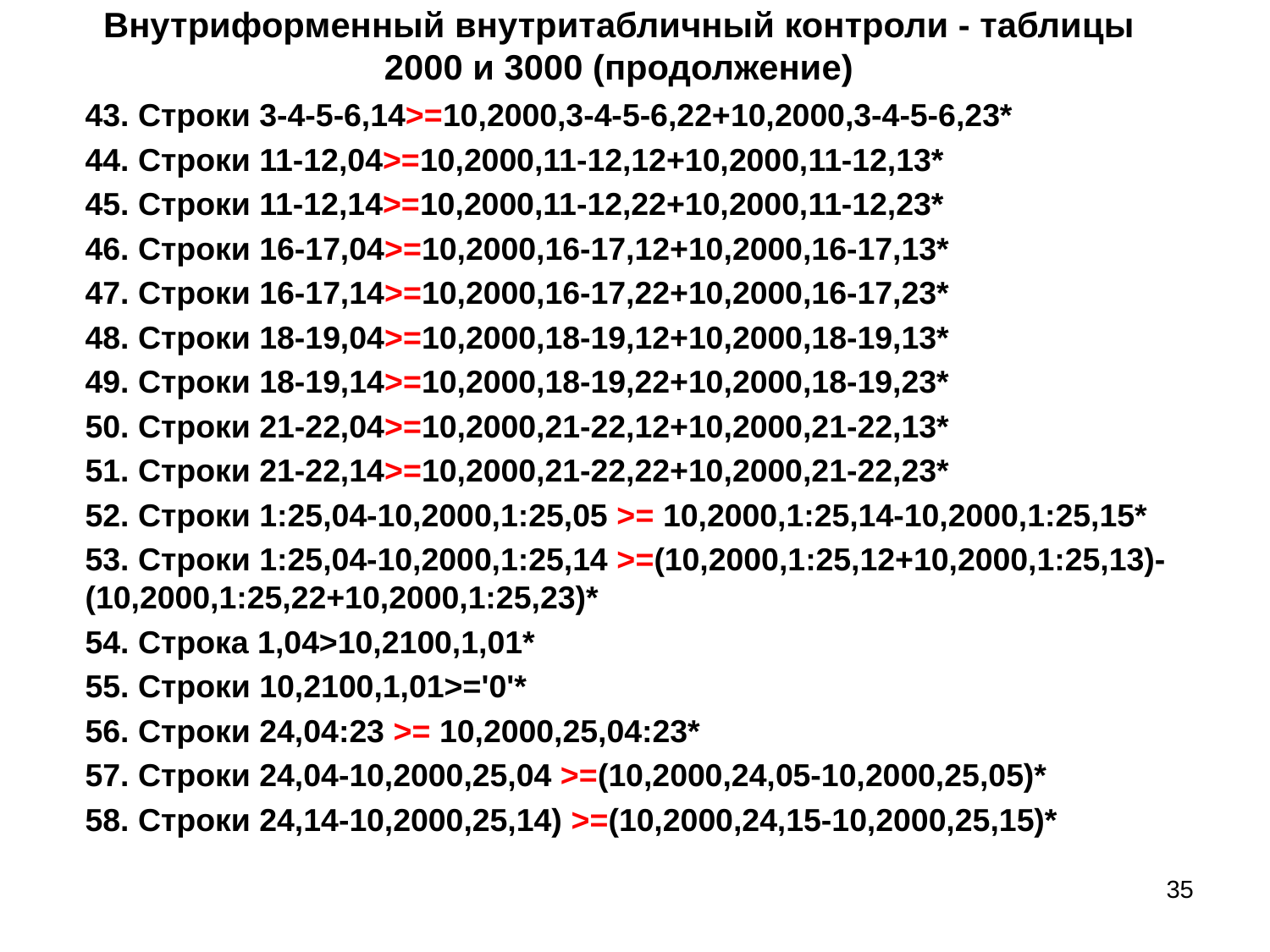

# Внутриформенный внутритабличный контроли - таблицы 2000 и 3000 (продолжение)
43. Строки 3-4-5-6,14>=10,2000,3-4-5-6,22+10,2000,3-4-5-6,23*
44. Строки 11-12,04>=10,2000,11-12,12+10,2000,11-12,13*
45. Строки 11-12,14>=10,2000,11-12,22+10,2000,11-12,23*
46. Строки 16-17,04>=10,2000,16-17,12+10,2000,16-17,13*
47. Строки 16-17,14>=10,2000,16-17,22+10,2000,16-17,23*
48. Строки 18-19,04>=10,2000,18-19,12+10,2000,18-19,13*
49. Строки 18-19,14>=10,2000,18-19,22+10,2000,18-19,23*
50. Строки 21-22,04>=10,2000,21-22,12+10,2000,21-22,13*
51. Строки 21-22,14>=10,2000,21-22,22+10,2000,21-22,23*
52. Строки 1:25,04-10,2000,1:25,05 >= 10,2000,1:25,14-10,2000,1:25,15*
53. Строки 1:25,04-10,2000,1:25,14 >=(10,2000,1:25,12+10,2000,1:25,13)-(10,2000,1:25,22+10,2000,1:25,23)*
54. Строка 1,04>10,2100,1,01*
55. Строки 10,2100,1,01>='0'*
56. Строки 24,04:23 >= 10,2000,25,04:23*
57. Строки 24,04-10,2000,25,04 >=(10,2000,24,05-10,2000,25,05)*
58. Строки 24,14-10,2000,25,14) >=(10,2000,24,15-10,2000,25,15)*
35